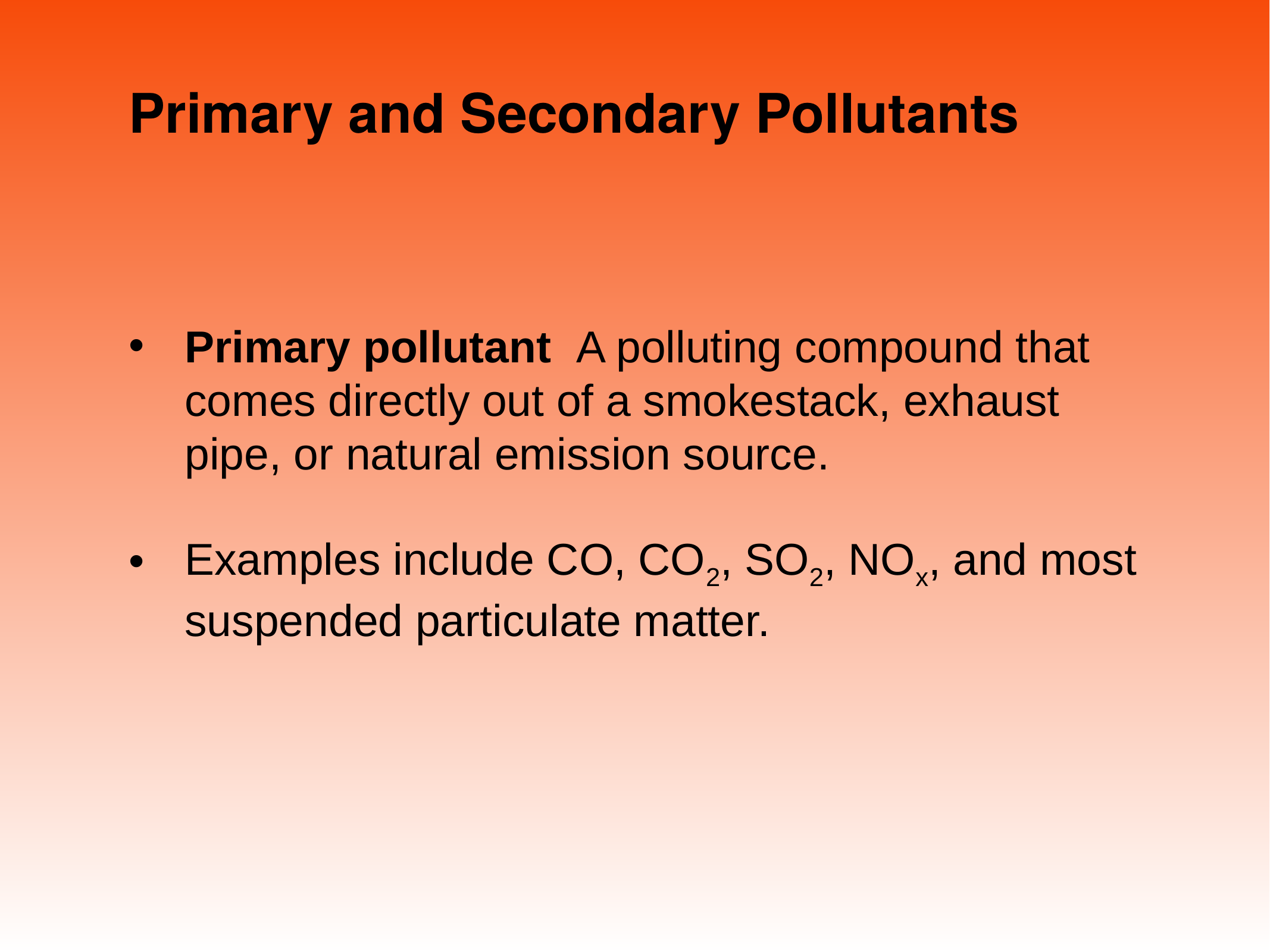

# Primary and Secondary Pollutants
Primary pollutant  A polluting compound that comes directly out of a smokestack, exhaust pipe, or natural emission source.
Examples include CO, CO2, SO2, NOx, and most suspended particulate matter.